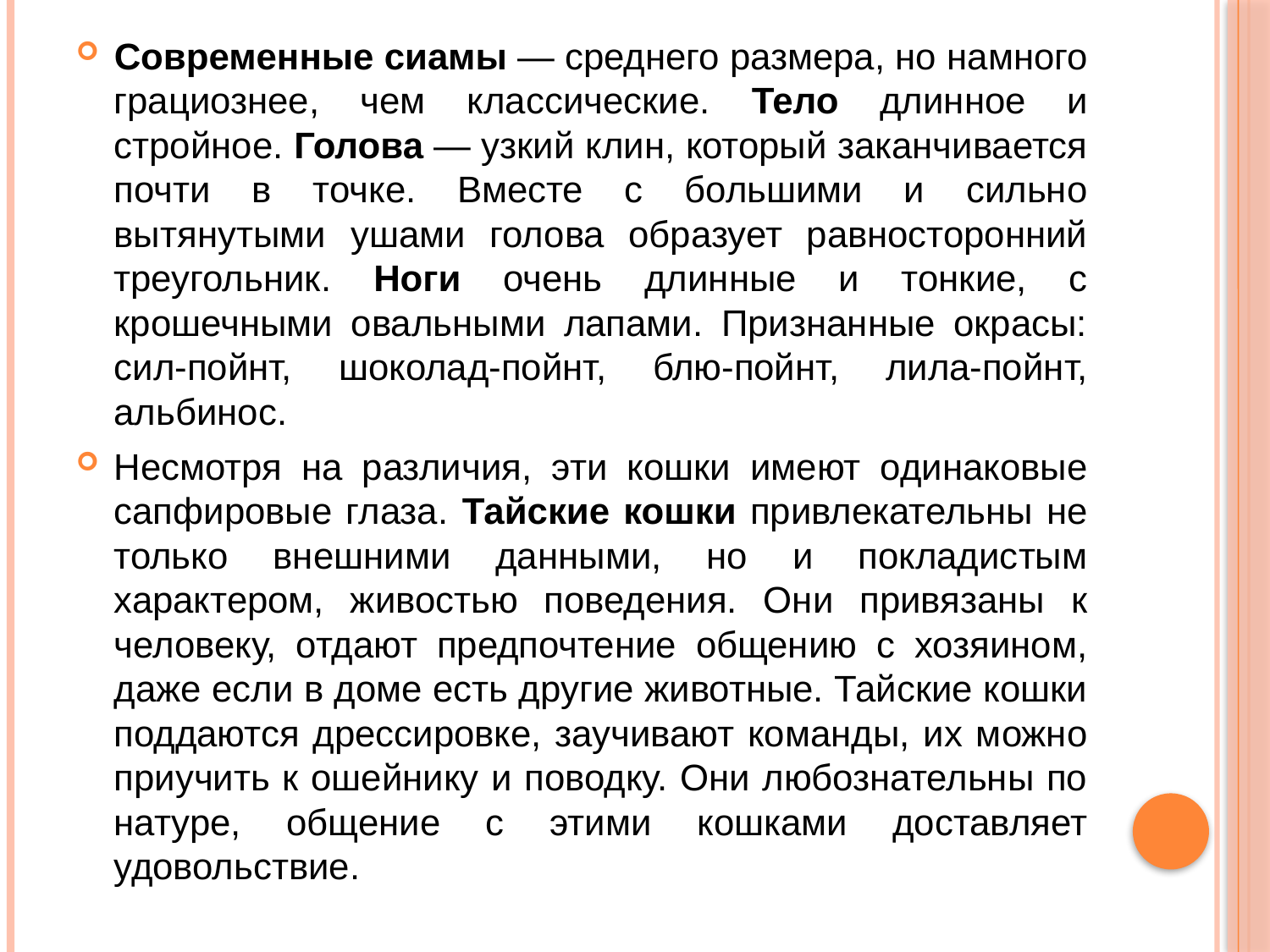

Современные сиамы — среднего размера, но намного грациознее, чем классические. Тело длинное и стройное. Голова — узкий клин, который заканчивается почти в точке. Вместе с большими и сильно вытянутыми ушами голова образует равносторонний треугольник. Ноги очень длинные и тонкие, с крошечными овальными лапами. Признанные окрасы: сил-пойнт, шоколад-пойнт, блю-пойнт, лила-пойнт, альбинос.
Несмотря на различия, эти кошки имеют одинаковые сапфировые глаза. Тайские кошки привлекательны не только внешними данными, но и покладистым характером, живостью поведения. Они привязаны к человеку, отдают предпочтение общению с хозяином, даже если в доме есть другие животные. Тайские кошки поддаются дрессировке, заучивают команды, их можно приучить к ошейнику и поводку. Они любознательны по натуре, общение с этими кошками доставляет удовольствие.